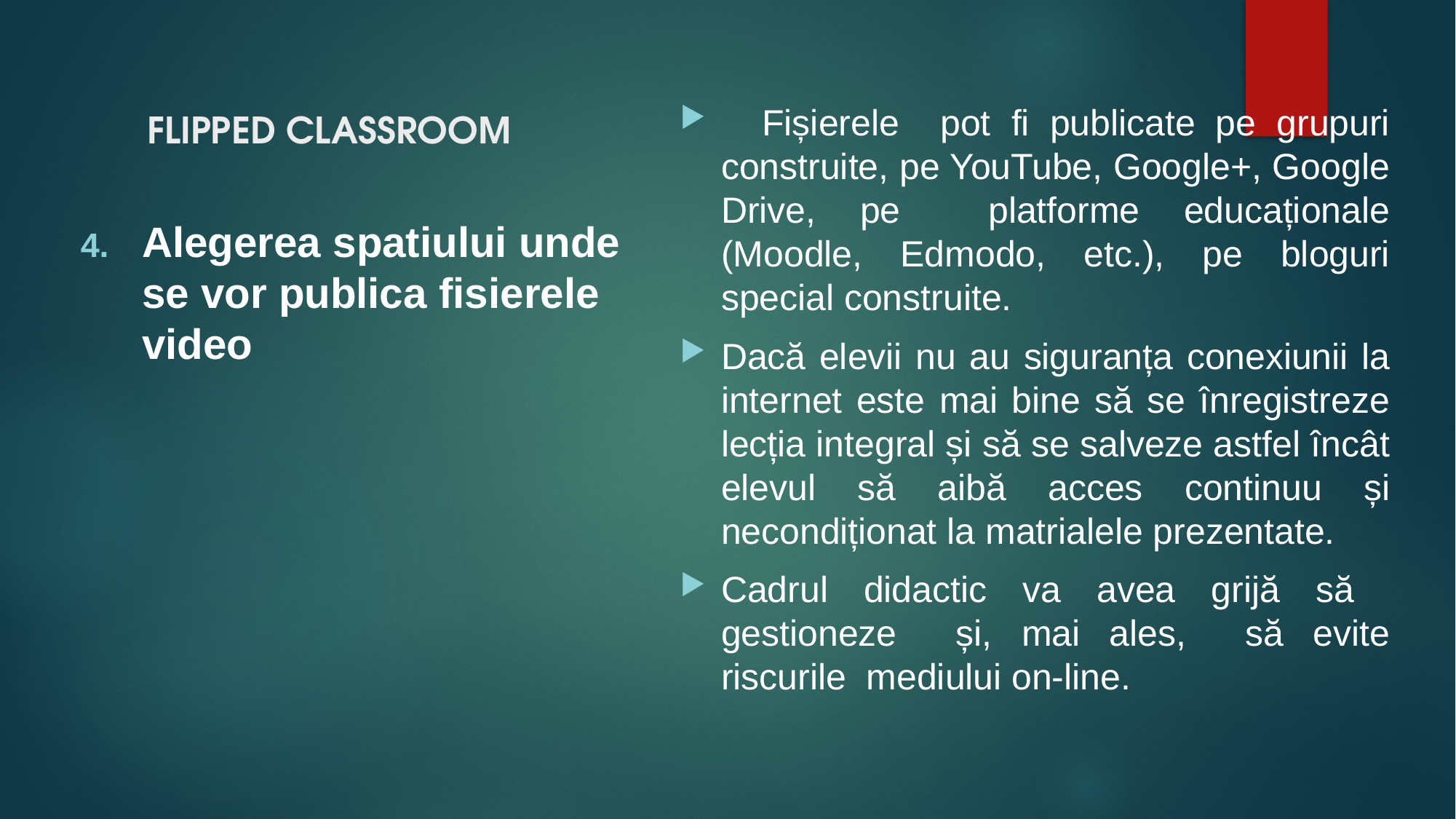

# FLIPPED CLASSROOM
  Fișierele  pot fi publicate pe grupuri construite, pe YouTube, Google+, Google Drive, pe  platforme educaționale (Moodle, Edmodo, etc.), pe bloguri special construite.
Dacă elevii nu au siguranța conexiunii la internet este mai bine să se înregistreze lecția integral și să se salveze astfel încât elevul să aibă acces continuu și necondiționat la matrialele prezentate.
Cadrul didactic va avea grijă să  gestioneze  și, mai ales,  să evite riscurile  mediului on-line.

Alegerea spatiului unde se vor publica fisierele video